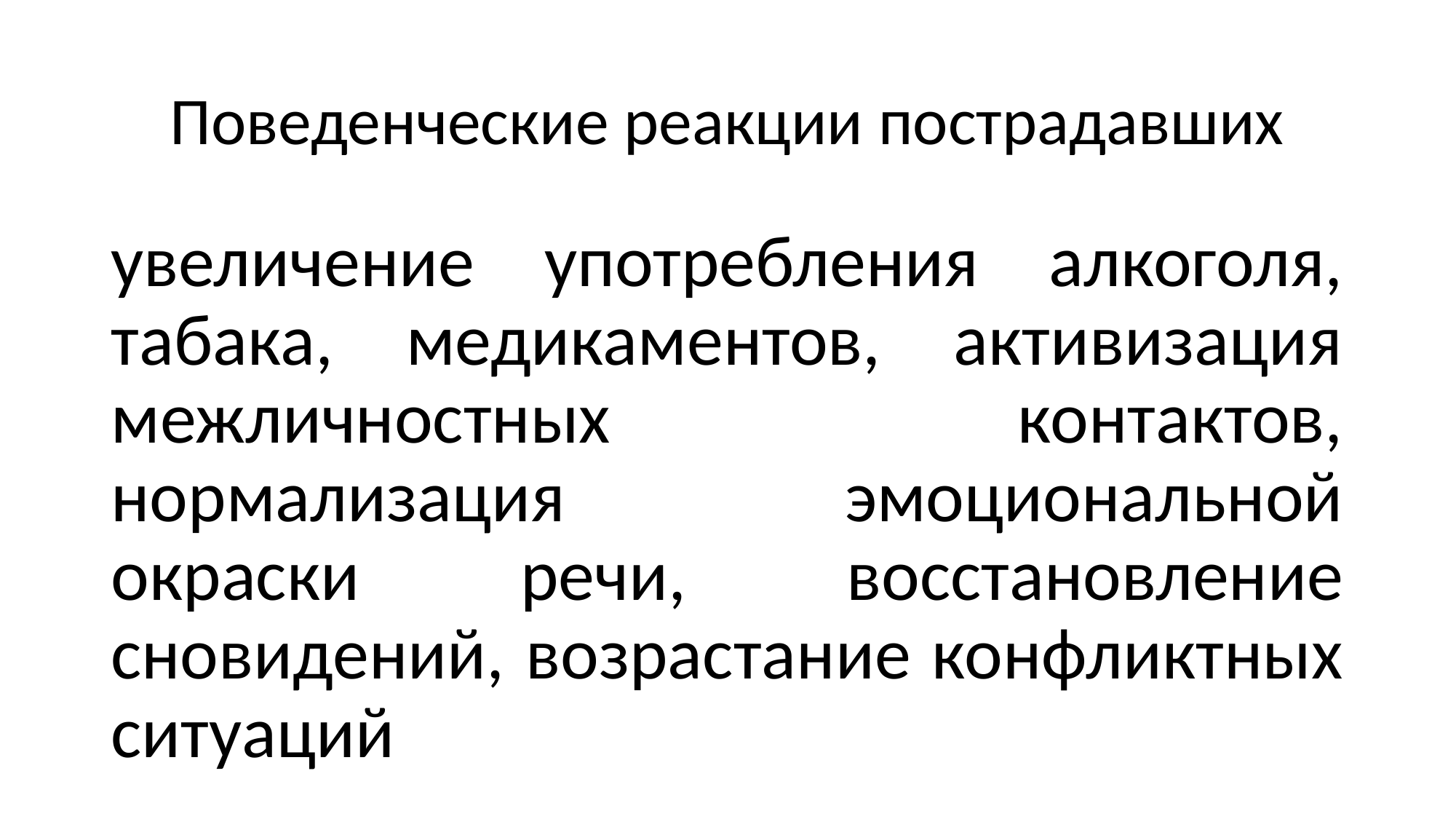

# Поведенческие реакции пострадавших
увеличение употребления алкоголя, табака, медикаментов, активизация межличностных контактов, нормализация эмоциональной окраски речи, восстановление сновидений, возрастание конфликтных ситуаций